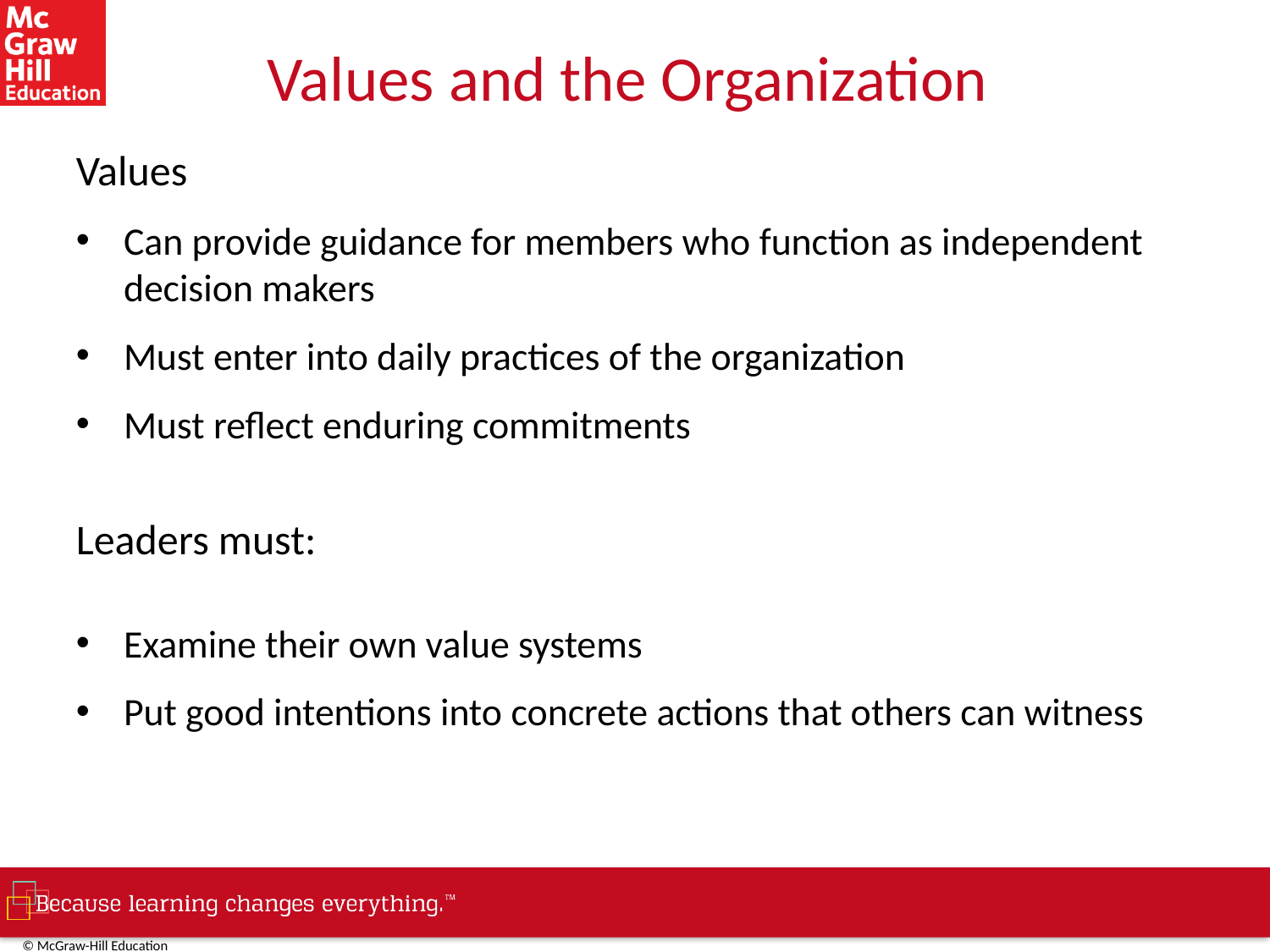

# Values and the Organization
Values
Can provide guidance for members who function as independent decision makers
Must enter into daily practices of the organization
Must reflect enduring commitments

Leaders must:

Examine their own value systems
Put good intentions into concrete actions that others can witness